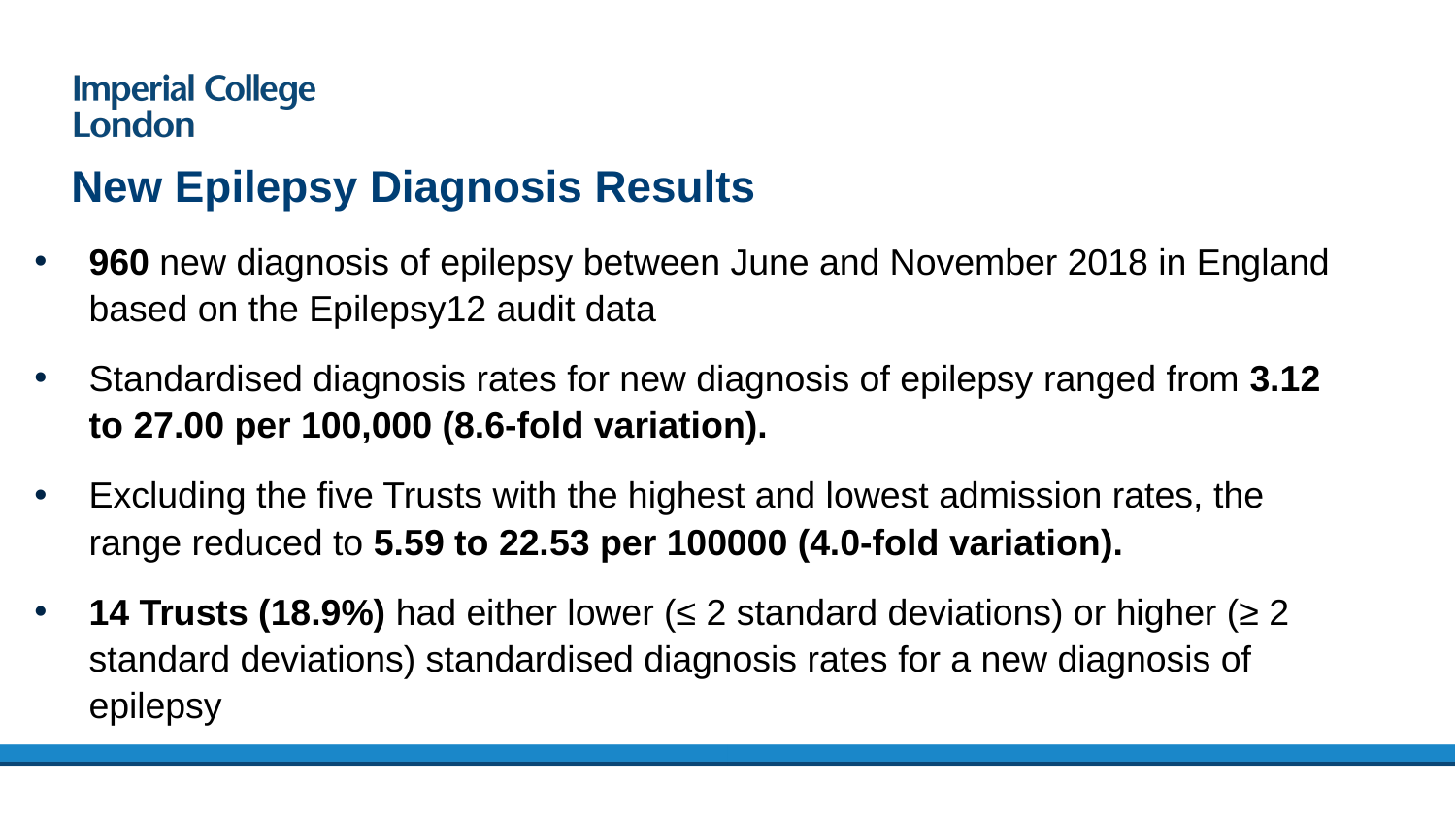

# New Epilepsy Diagnosis Results
960 new diagnosis of epilepsy between June and November 2018 in England based on the Epilepsy12 audit data
Standardised diagnosis rates for new diagnosis of epilepsy ranged from 3.12 to 27.00 per 100,000 (8.6-fold variation).
Excluding the five Trusts with the highest and lowest admission rates, the range reduced to 5.59 to 22.53 per 100000 (4.0-fold variation).
14 Trusts (18.9%) had either lower (≤ 2 standard deviations) or higher (≥ 2 standard deviations) standardised diagnosis rates for a new diagnosis of epilepsy